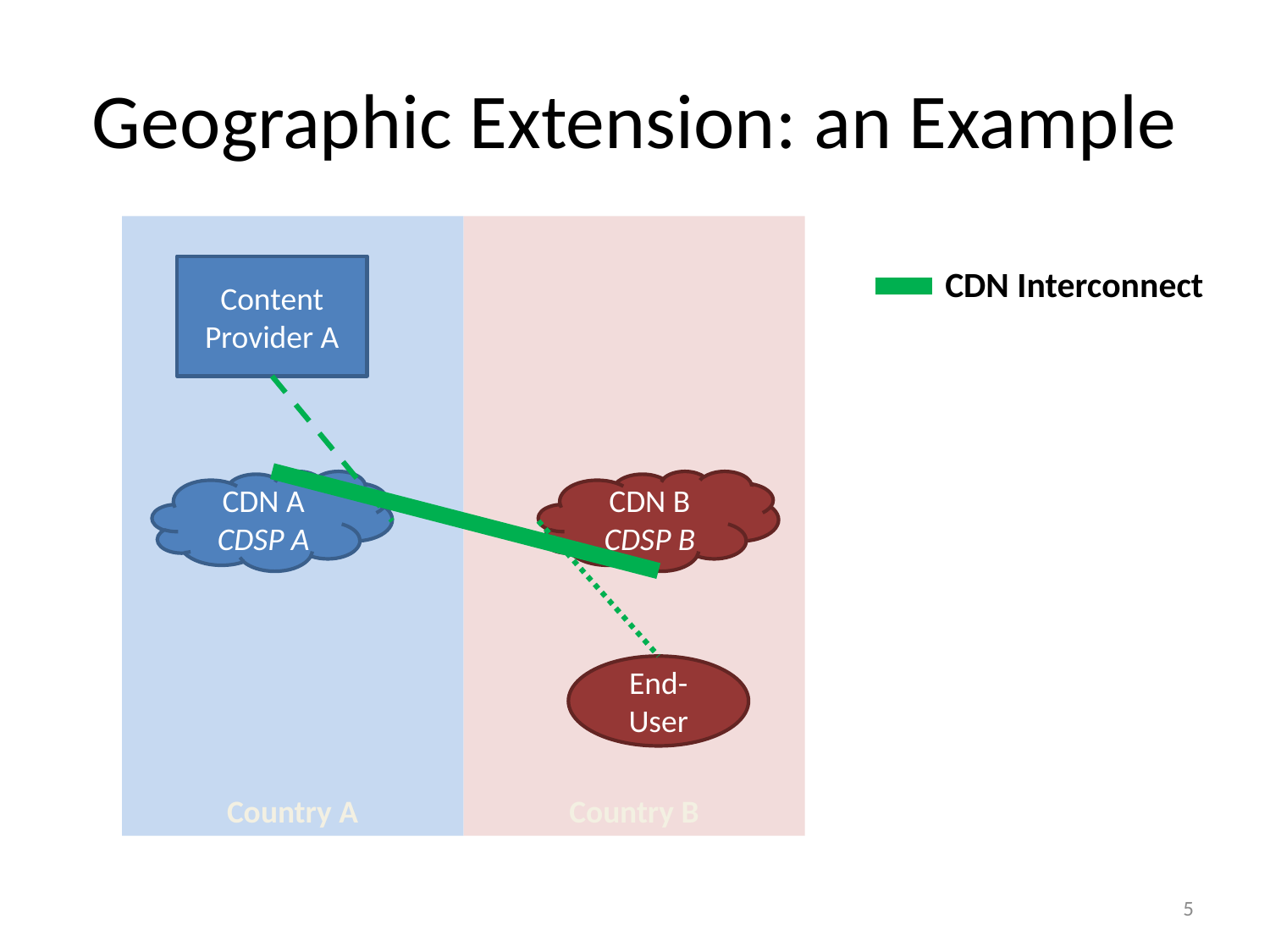

# Geographic Extension: an Example
Country A
Country B
Content Provider A
CDN A
CDSP A
CDN B
CDSP B
End-User
CDN Interconnect
5